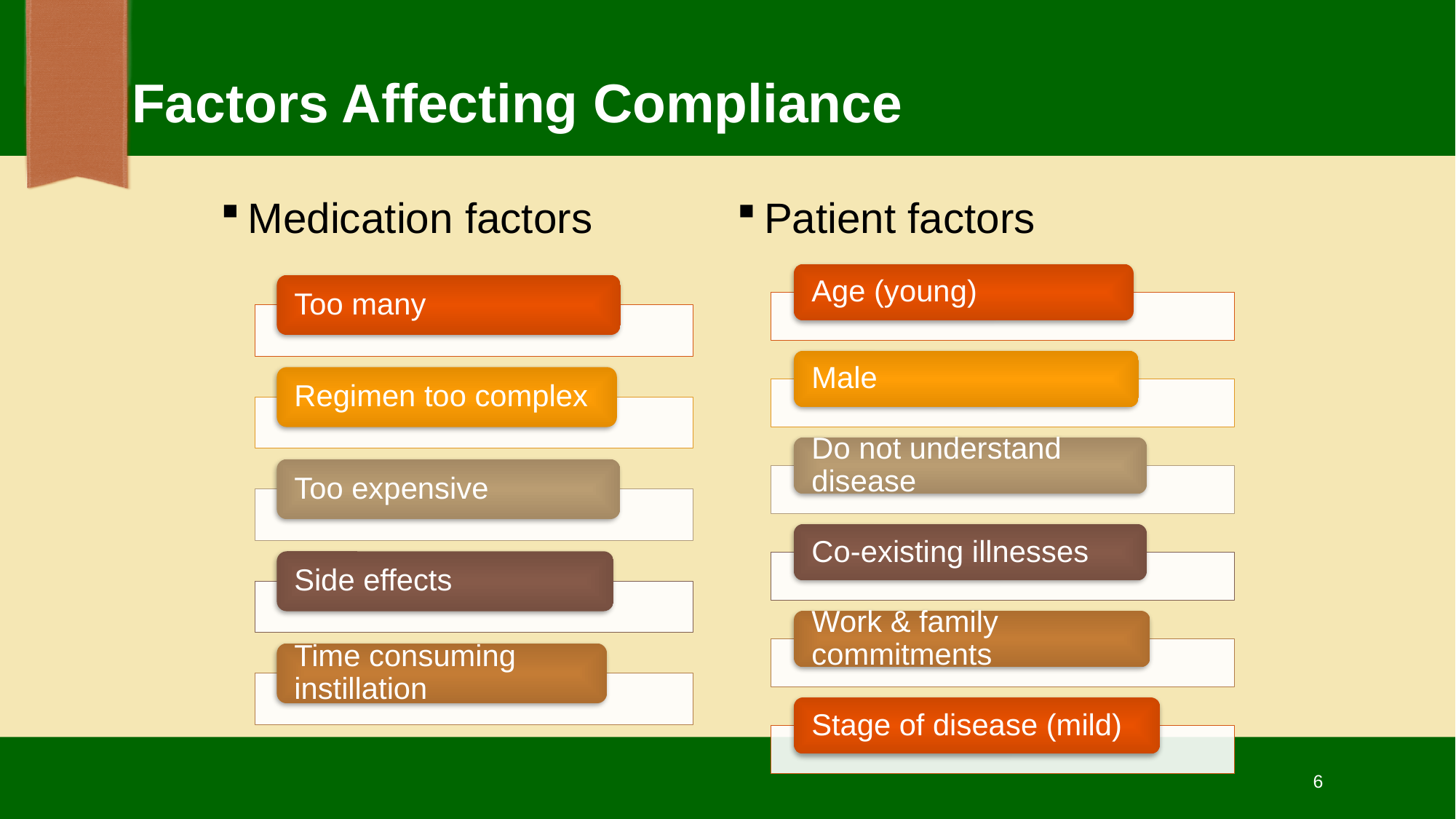

# Factors Affecting Compliance
Medication factors
Patient factors
Age (young)
Male
Do not understand disease
Co-existing illnesses
Work & family commitments
Stage of disease (mild)
Too many
Regimen too complex
Too expensive
Side effects
Time consuming instillation
6